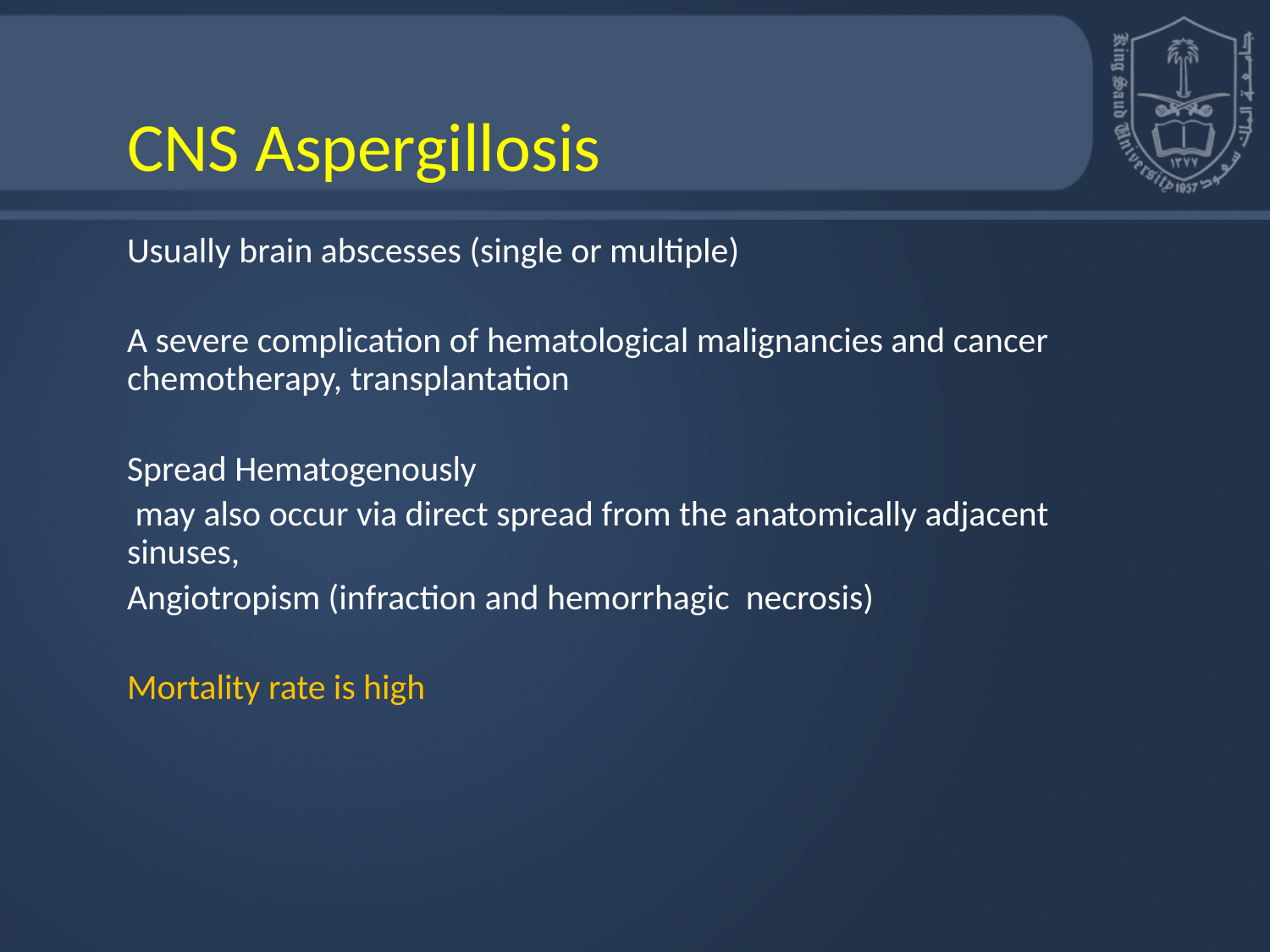

CNS Aspergillosis
Usually brain abscesses (single or multiple)

A severe complication of hematological malignancies and cancer chemotherapy, transplantation

Spread Hematogenously
 may also occur via direct spread from the anatomically adjacent sinuses,
Angiotropism (infraction and hemorrhagic  necrosis)

Mortality rate is high